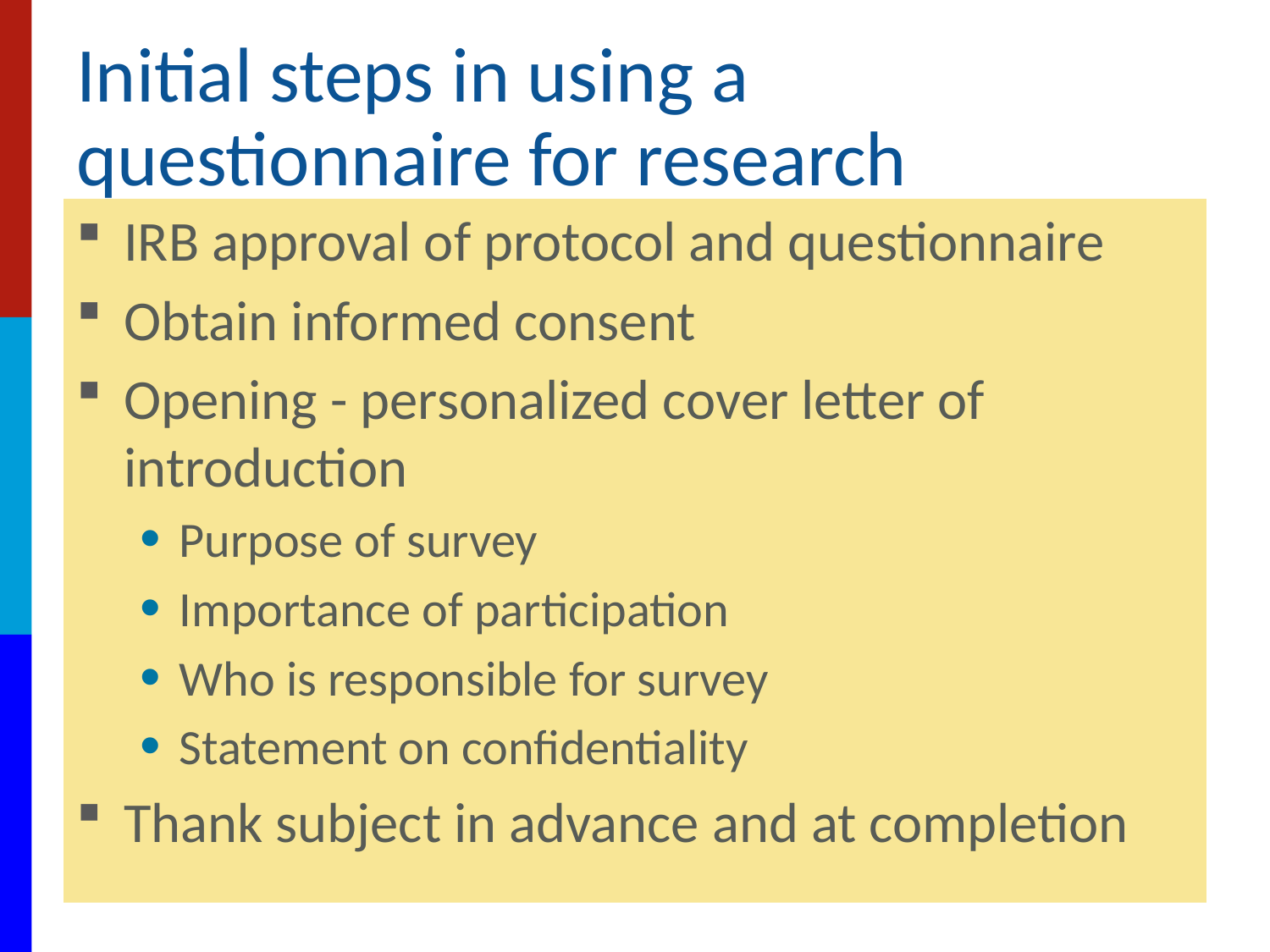

# Initial steps in using a questionnaire for research
IRB approval of protocol and questionnaire
Obtain informed consent
Opening - personalized cover letter of introduction
Purpose of survey
Importance of participation
Who is responsible for survey
Statement on confidentiality
Thank subject in advance and at completion